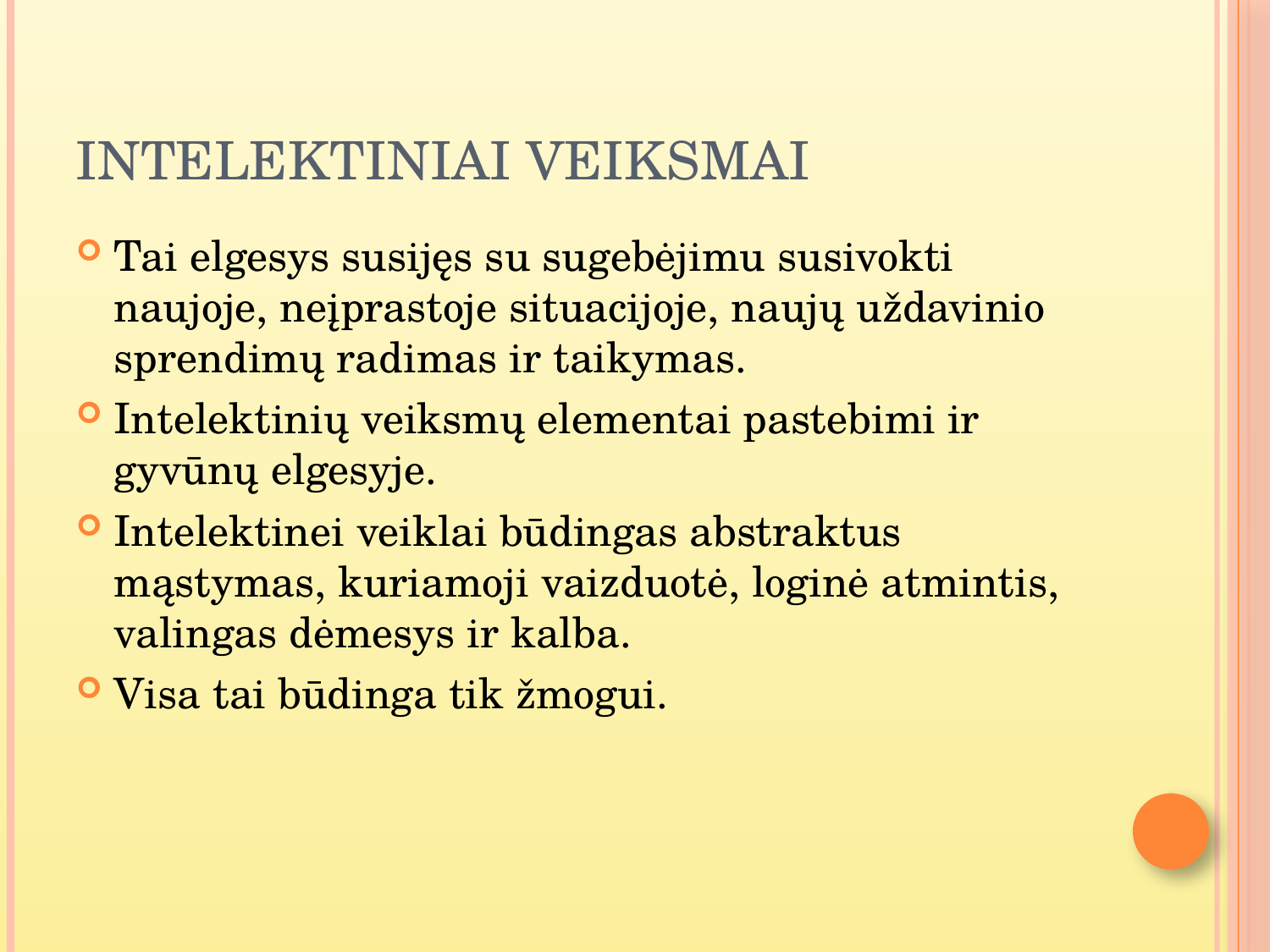

# Intelektiniai veiksmai
Tai elgesys susijęs su sugebėjimu susivokti naujoje, neįprastoje situacijoje, naujų uždavinio sprendimų radimas ir taikymas.
Intelektinių veiksmų elementai pastebimi ir gyvūnų elgesyje.
Intelektinei veiklai būdingas abstraktus mąstymas, kuriamoji vaizduotė, loginė atmintis, valingas dėmesys ir kalba.
Visa tai būdinga tik žmogui.